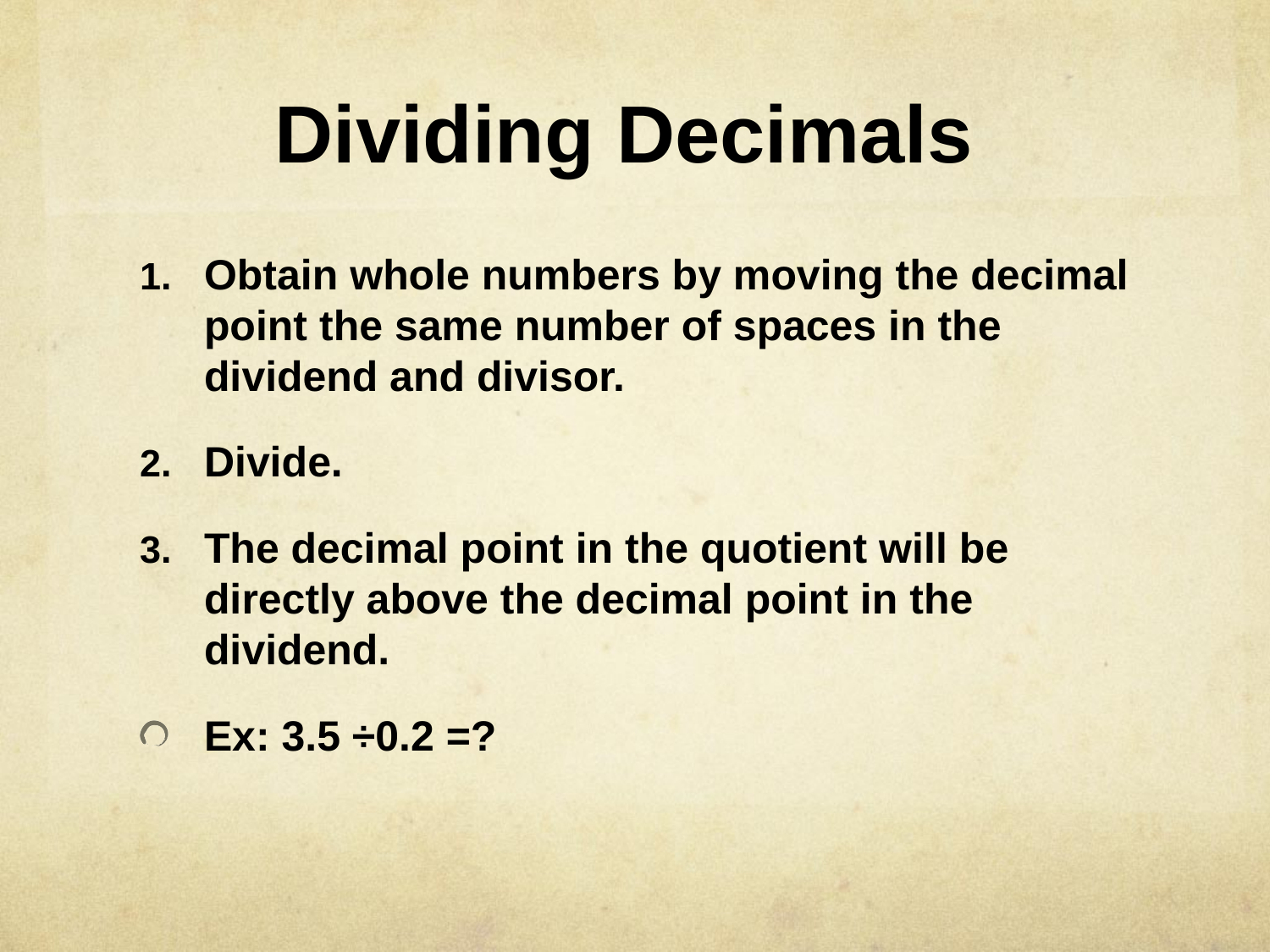

# Dividing Decimals
Obtain whole numbers by moving the decimal point the same number of spaces in the dividend and divisor.
Divide.
The decimal point in the quotient will be directly above the decimal point in the dividend.
Ex: 3.5 ÷0.2 =?